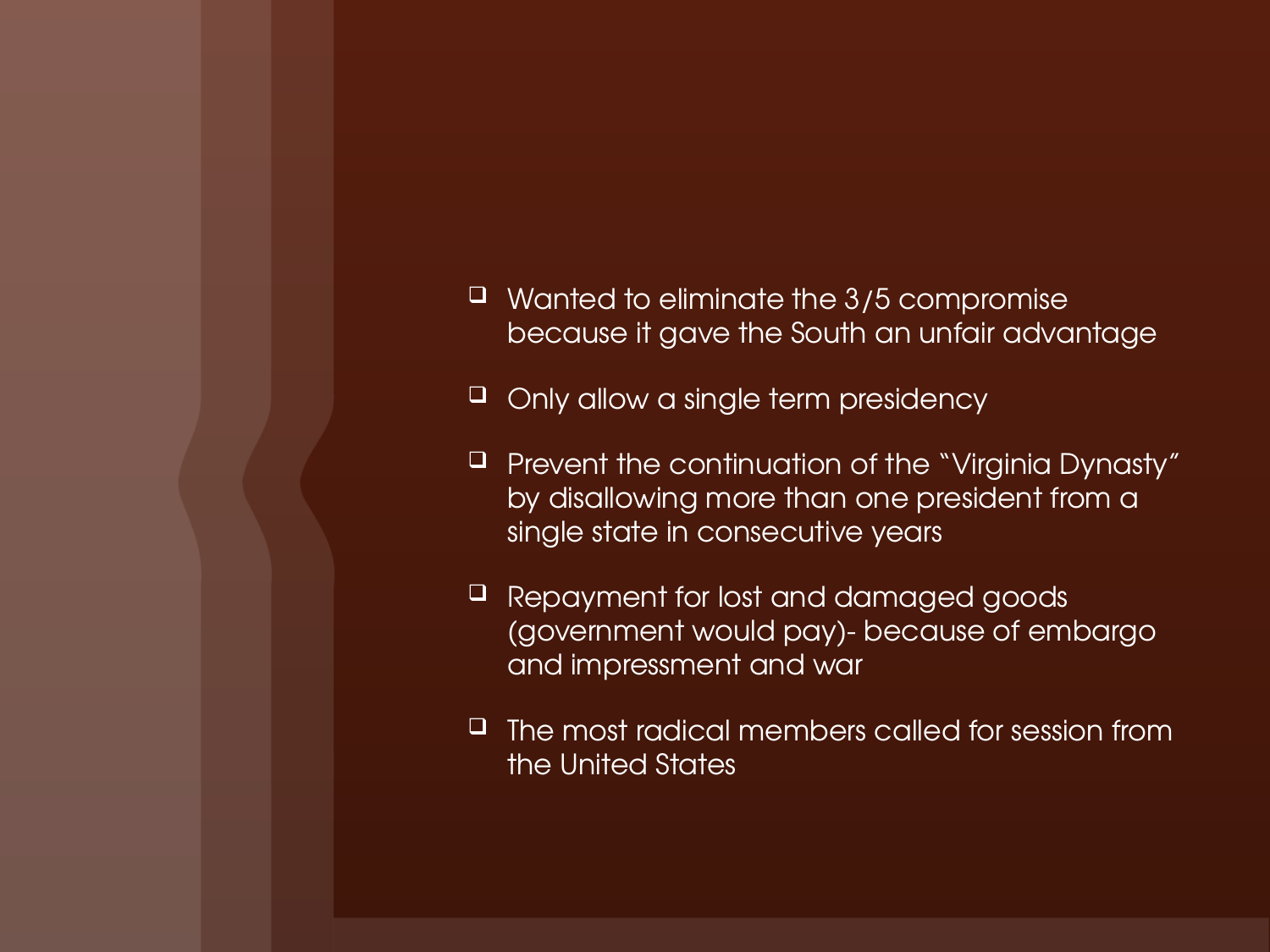

#
Wanted to eliminate the 3/5 compromise because it gave the South an unfair advantage
Only allow a single term presidency
Prevent the continuation of the “Virginia Dynasty” by disallowing more than one president from a single state in consecutive years
Repayment for lost and damaged goods (government would pay)- because of embargo and impressment and war
The most radical members called for session from the United States